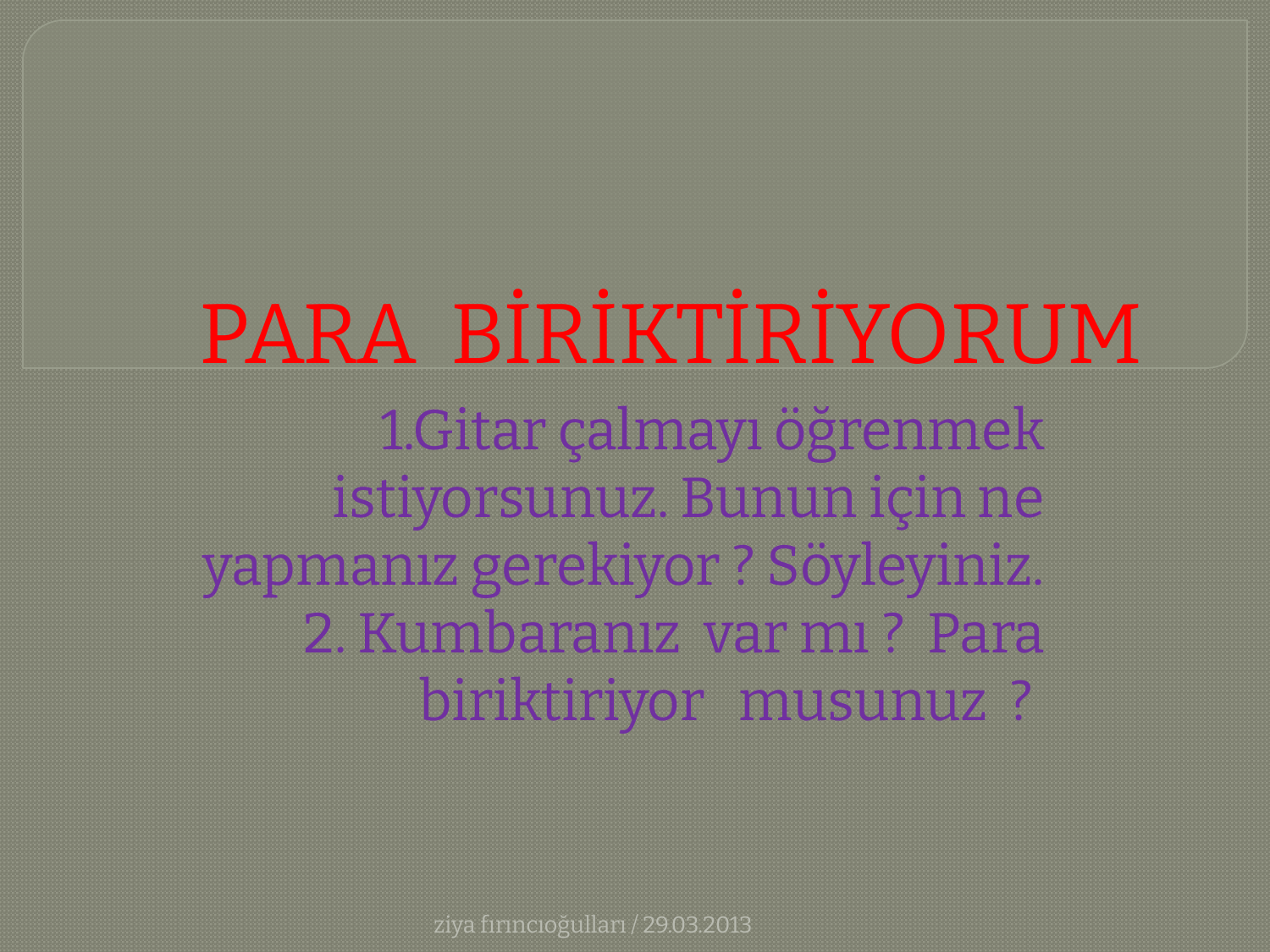

# PARA  BİRİKTİRİYORUM
1.Gitar çalmayı öğrenmek istiyorsunuz. Bunun için ne yapmanız gerekiyor ? Söyleyiniz.
2. Kumbaranız  var mı ?  Para biriktiriyor   musunuz  ?
ziya fırıncıoğulları / 29.03.2013